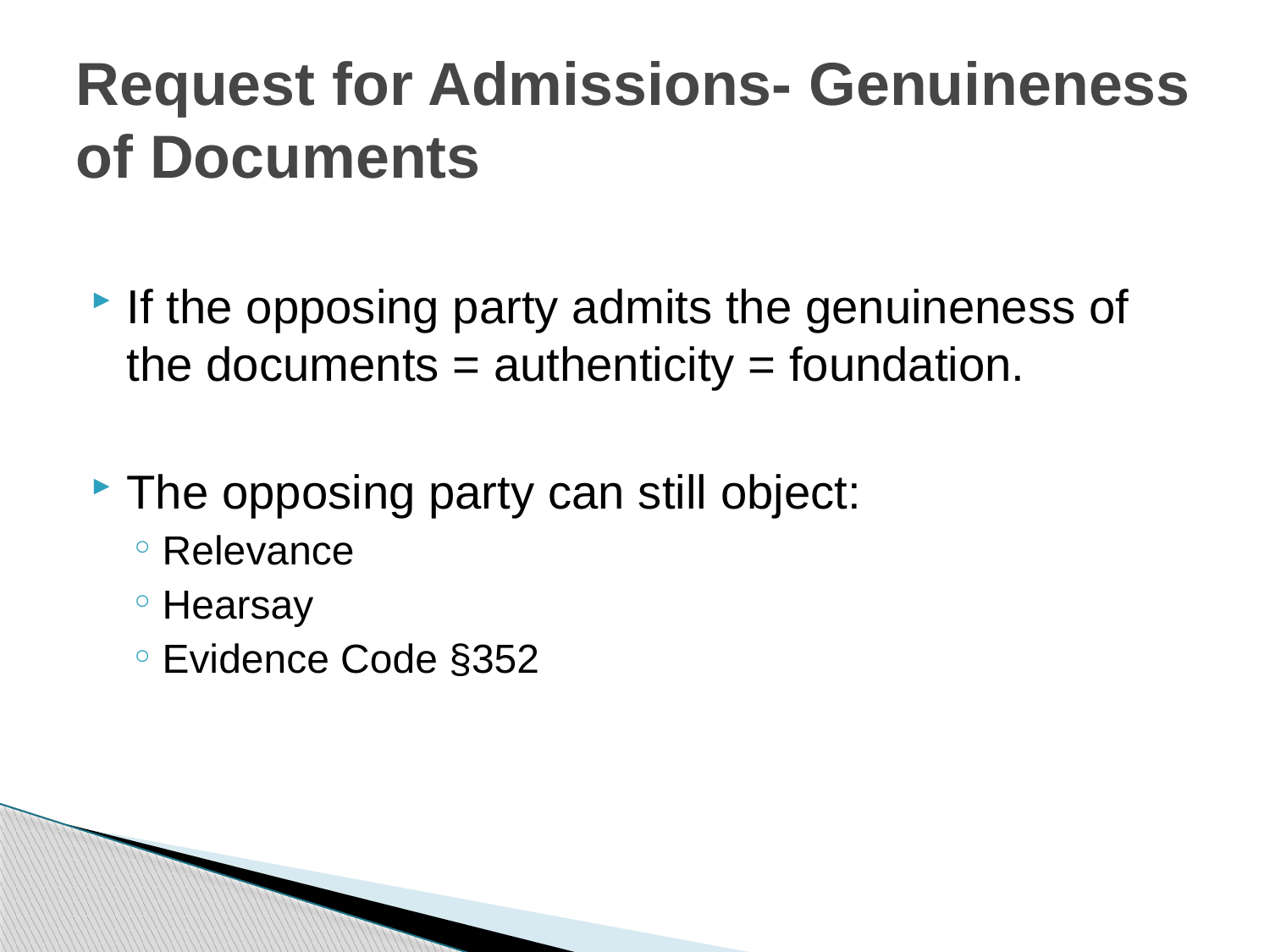

# Request for Admissions- Genuineness of Documents

If the opposing party admits the genuineness of the documents = authenticity = foundation.

The opposing party can still object:
Relevance
Hearsay
Evidence Code §352